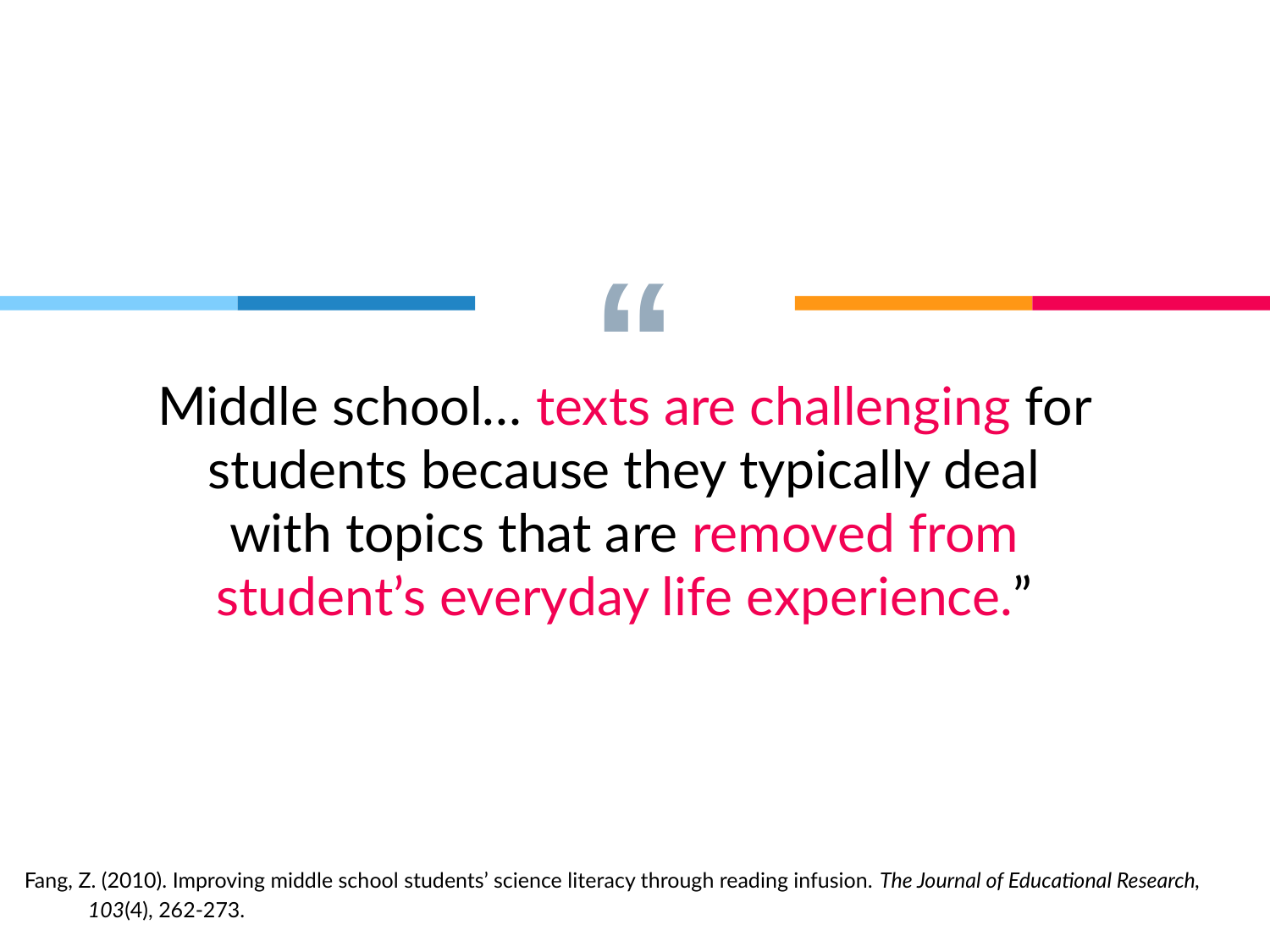

Middle school… texts are challenging for students because they typically deal with topics that are removed from student’s everyday life experience.”

Fang, Z. (2010). Improving middle school students’ science literacy through reading infusion. The Journal of Educational Research,
103(4), 262-273.